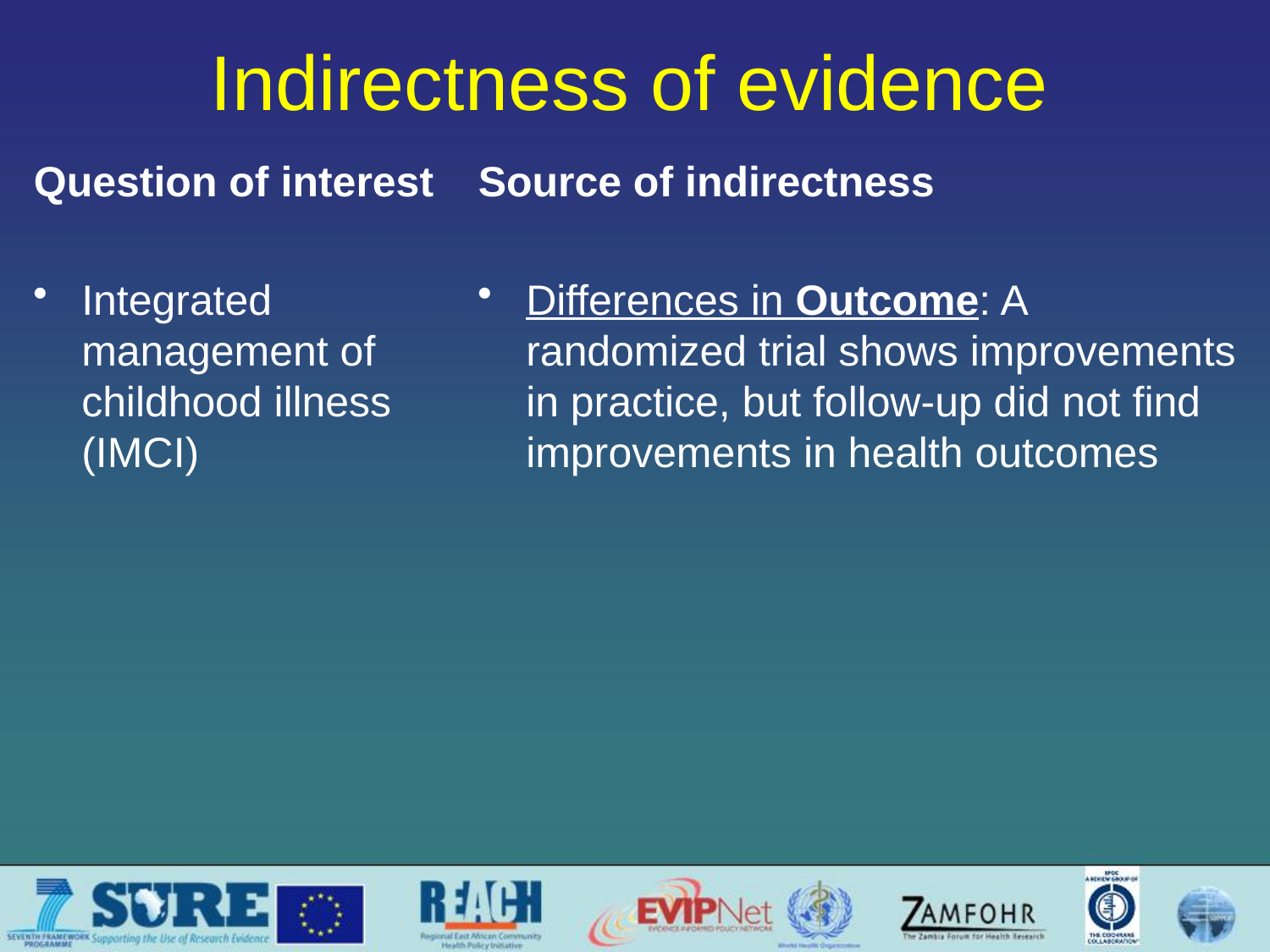

# Indirectness of evidence
Question of interest

Integrated management of childhood illness (IMCI)
Source of indirectness

Differences in Outcome: A randomized trial shows improvements in practice, but follow-up did not find improvements in health outcomes